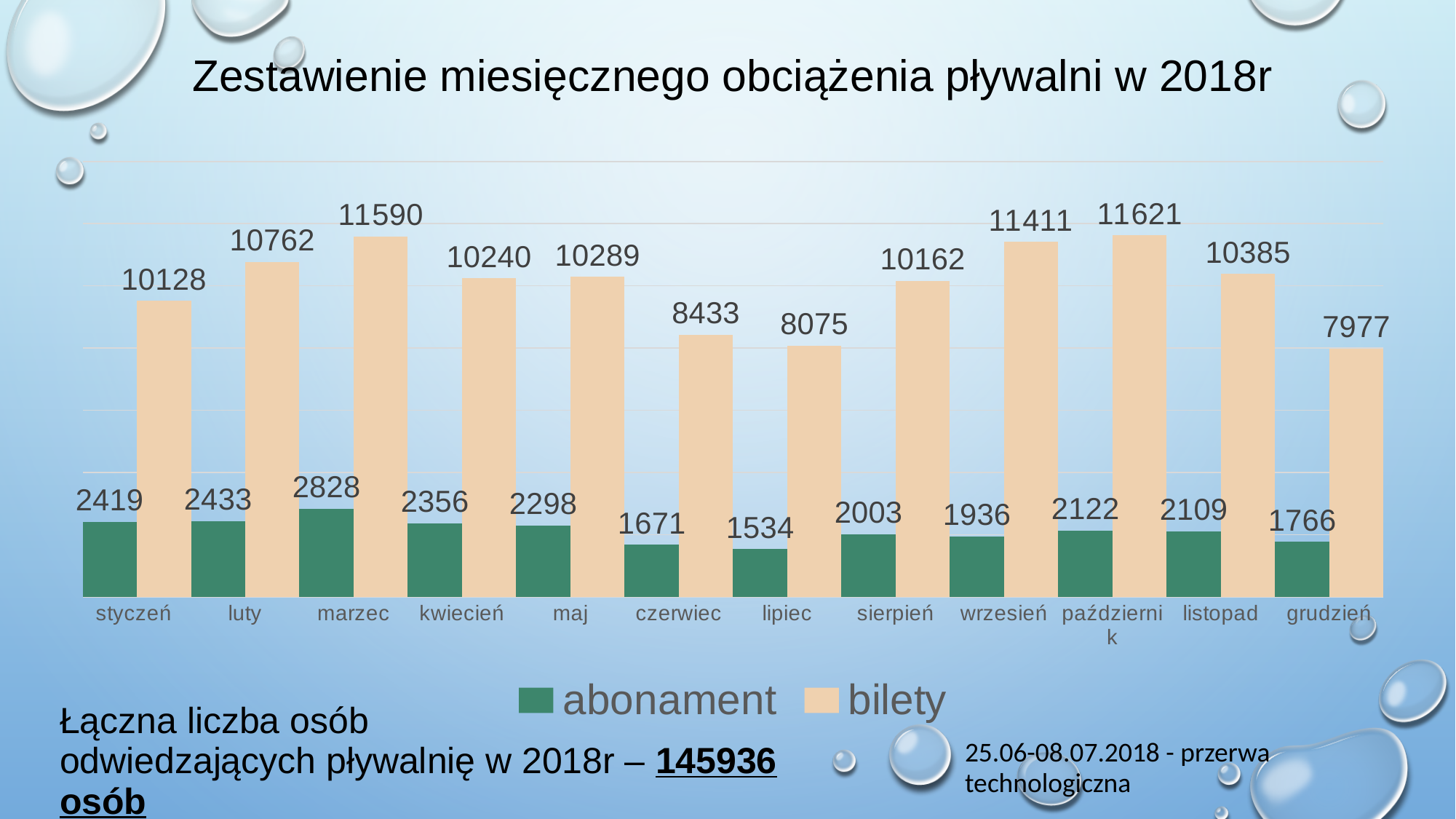

# Zestawienie miesięcznego obciążenia pływalni w 2018r

[unsupported chart]

Łączna liczba osób
odwiedzających pływalnię w 2018r – 145936 osób
25.06-08.07.2018 - przerwa technologiczna